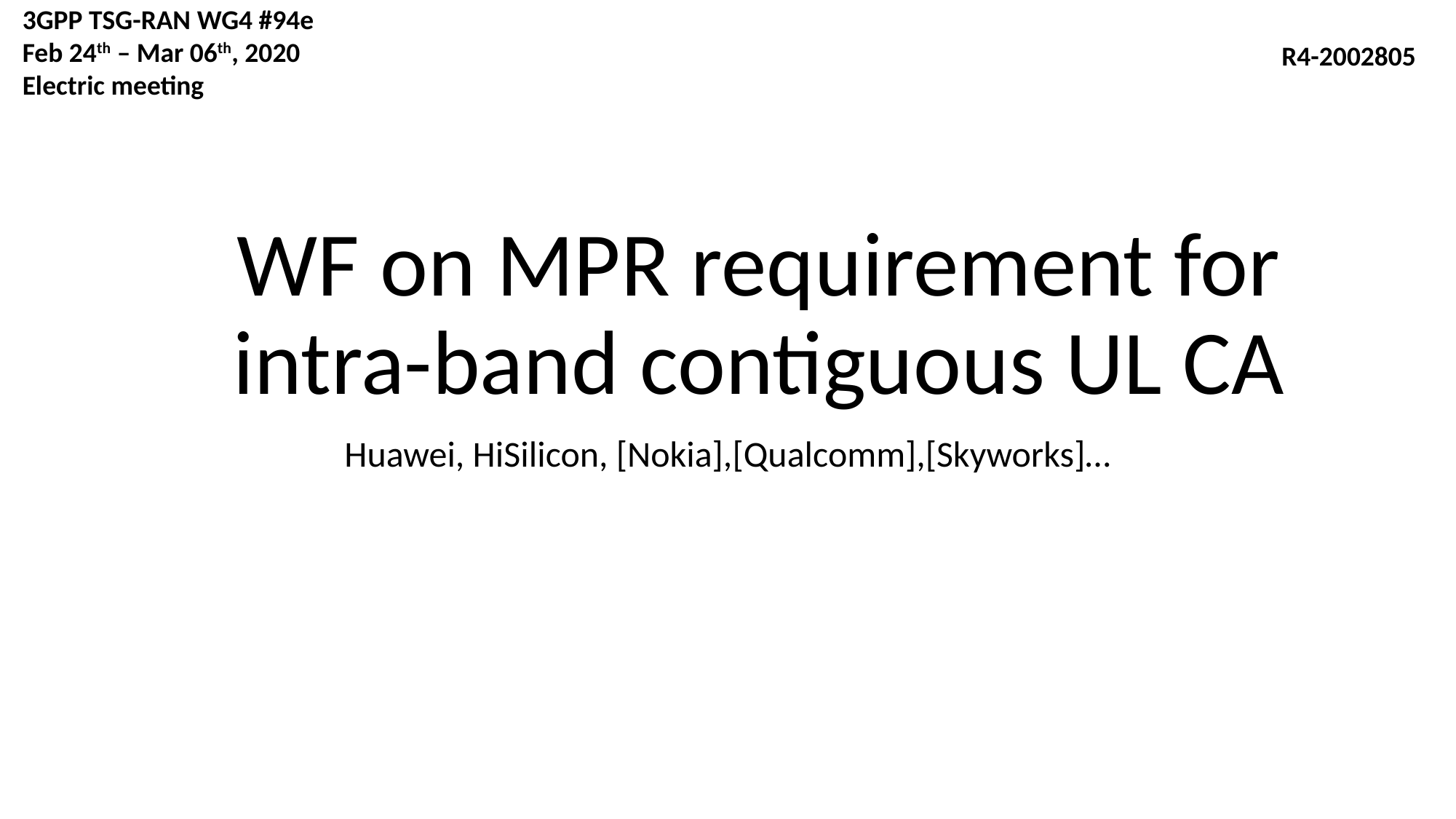

3GPP TSG-RAN WG4 #94e
Feb 24th – Mar 06th, 2020
Electric meeting
R4-2002805
# WF on MPR requirement for intra-band contiguous UL CA
Huawei, HiSilicon, [Nokia],[Qualcomm],[Skyworks]…